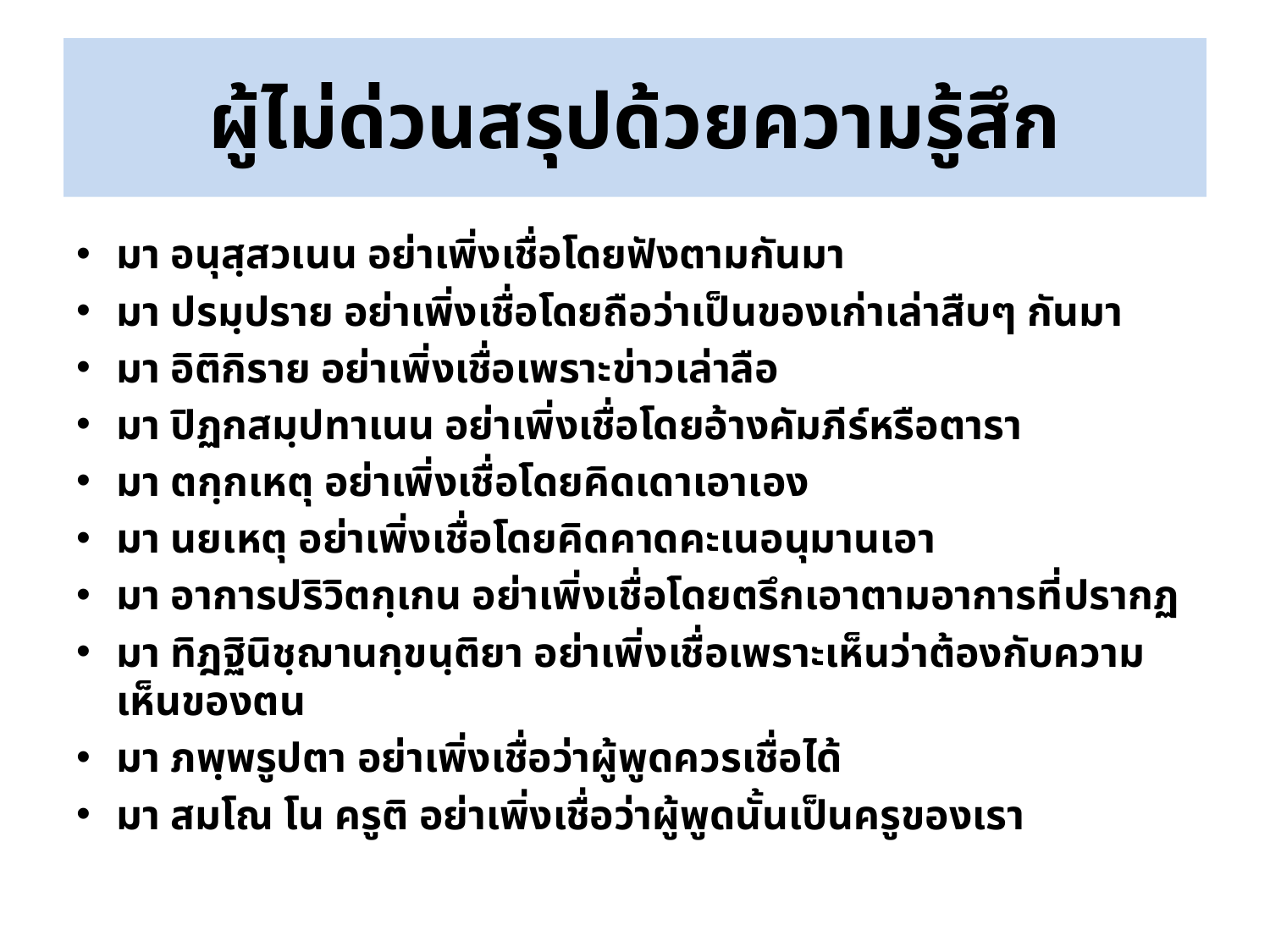

# ผู้ไม่ด่วนสรุปด้วยความรู้สึก
มา อนุสฺสวเนน อย่าเพิ่งเชื่อโดยฟังตามกันมา
มา ปรมฺปราย อย่าเพิ่งเชื่อโดยถือว่าเป็นของเก่าเล่าสืบๆ กันมา
มา อิติกิราย อย่าเพิ่งเชื่อเพราะข่าวเล่าลือ
มา ปิฏกสมฺปทาเนน อย่าเพิ่งเชื่อโดยอ้างคัมภีร์หรือตารา
มา ตกฺกเหตุ อย่าเพิ่งเชื่อโดยคิดเดาเอาเอง
มา นยเหตุ อย่าเพิ่งเชื่อโดยคิดคาดคะเนอนุมานเอา
มา อาการปริวิตกฺเกน อย่าเพิ่งเชื่อโดยตรึกเอาตามอาการที่ปรากฏ
มา ทิฎฐินิชฺฌานกฺขนฺติยา อย่าเพิ่งเชื่อเพราะเห็นว่าต้องกับความเห็นของตน
มา ภพฺพรูปตา อย่าเพิ่งเชื่อว่าผู้พูดควรเชื่อได้
มา สมโณ โน ครูติ อย่าเพิ่งเชื่อว่าผู้พูดนั้นเป็นครูของเรา